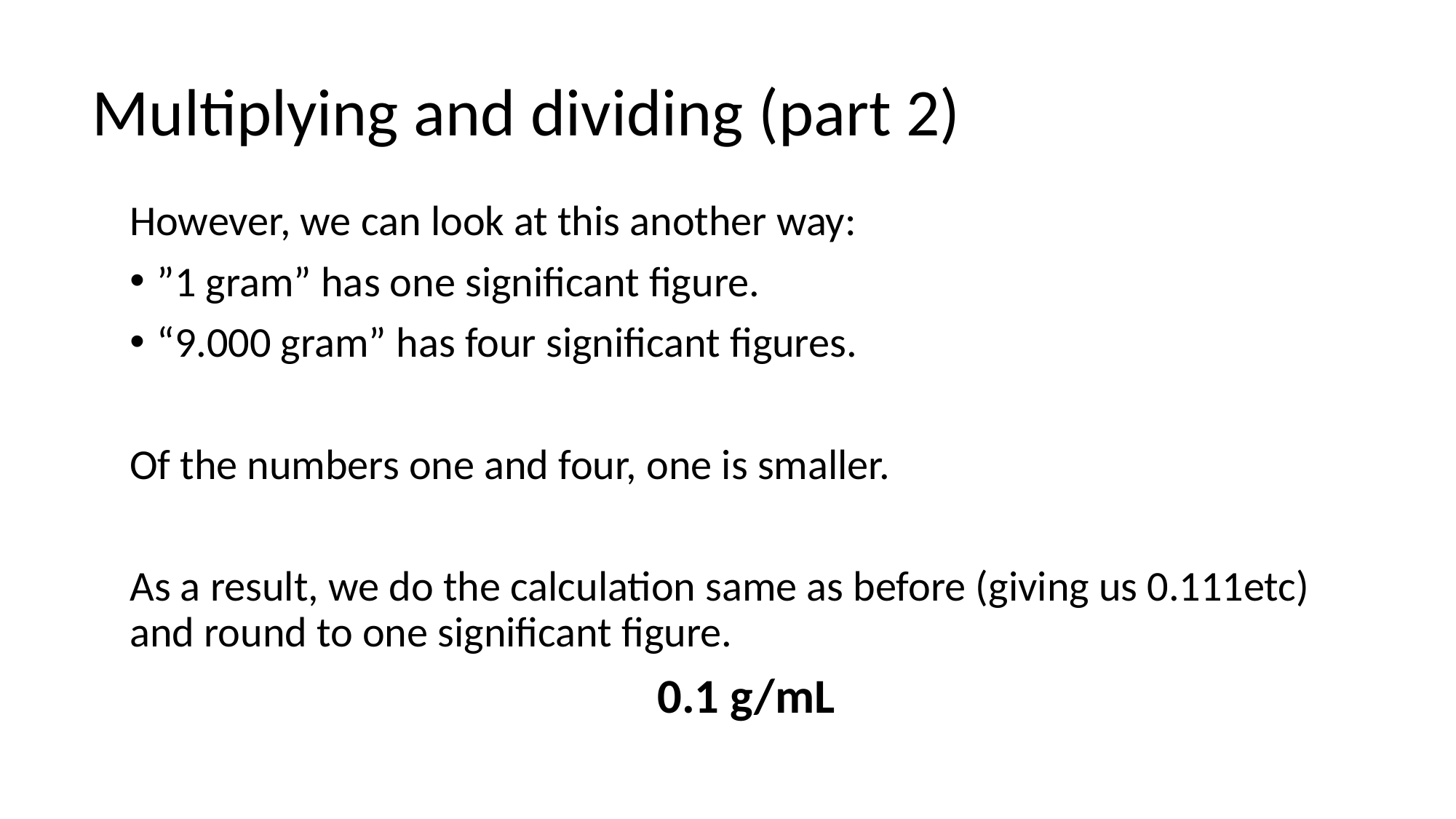

# Multiplying and dividing (part 2)
However, we can look at this another way:
”1 gram” has one significant figure.
“9.000 gram” has four significant figures.

Of the numbers one and four, one is smaller.

As a result, we do the calculation same as before (giving us 0.111etc) and round to one significant figure.
0.1 g/mL